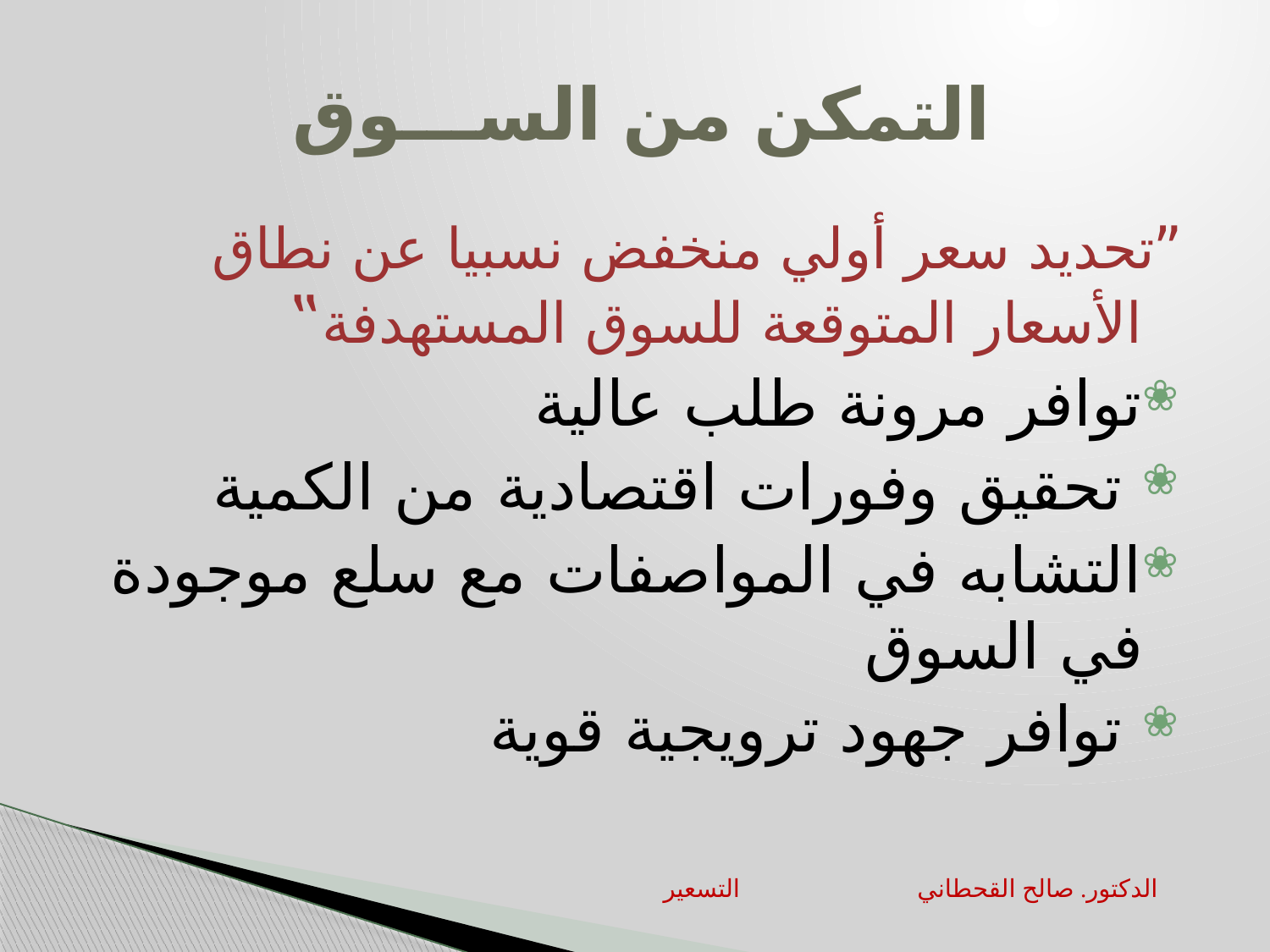

# التمكن من الســـوق
”تحديد سعر أولي منخفض نسبيا عن نطاق الأسعار المتوقعة للسوق المستهدفة“
توافر مرونة طلب عالية
 تحقيق وفورات اقتصادية من الكمية
التشابه في المواصفات مع سلع موجودة في السوق
 توافر جهود ترويجية قوية

التسعير		الدكتور. صالح القحطاني